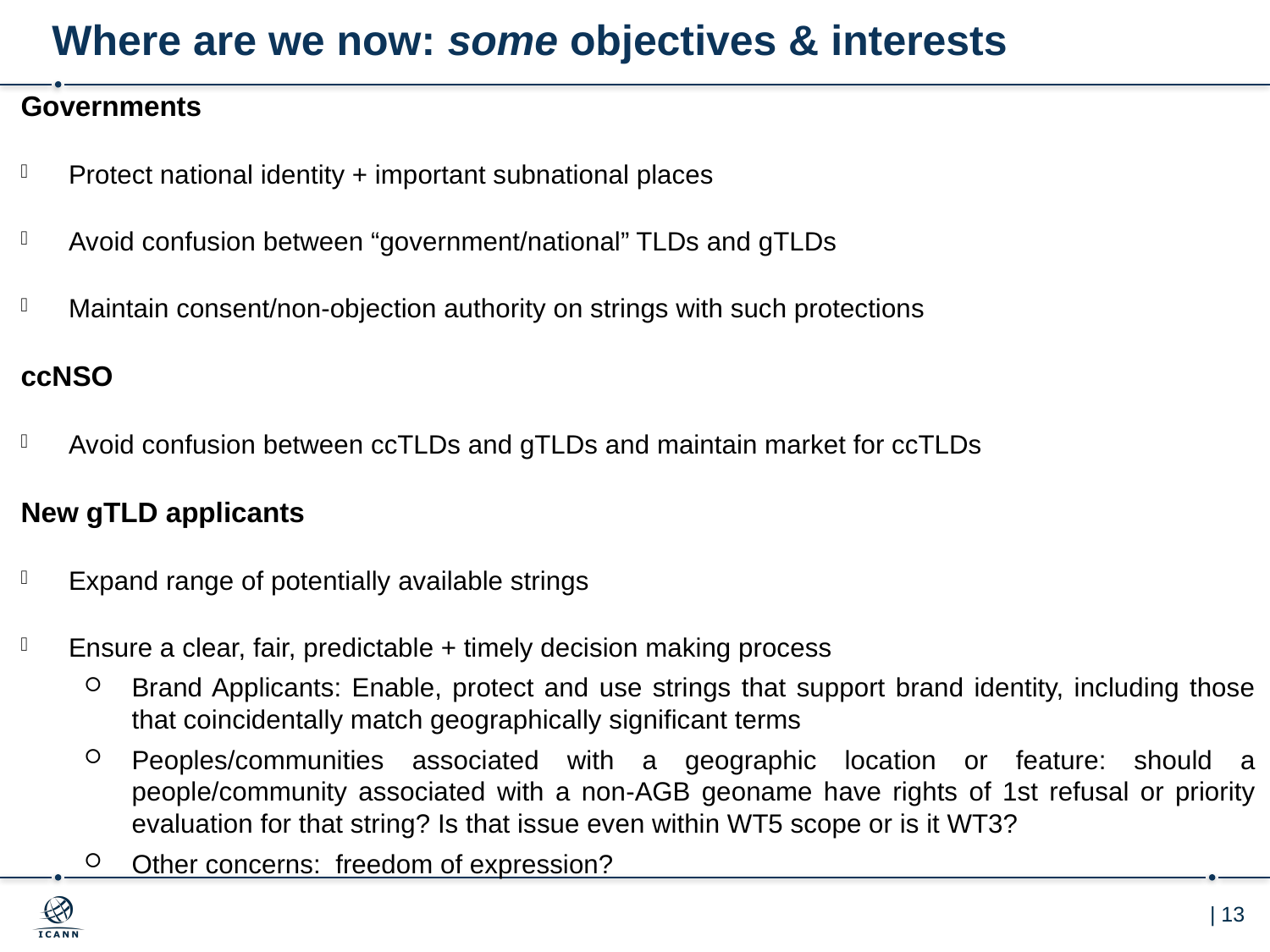

# Where are we now: some objectives & interests
Governments
Protect national identity + important subnational places
Avoid confusion between “government/national” TLDs and gTLDs
Maintain consent/non-objection authority on strings with such protections
ccNSO
Avoid confusion between ccTLDs and gTLDs and maintain market for ccTLDs
New gTLD applicants
Expand range of potentially available strings
Ensure a clear, fair, predictable + timely decision making process
Brand Applicants: Enable, protect and use strings that support brand identity, including those that coincidentally match geographically significant terms
Peoples/communities associated with a geographic location or feature: should a people/community associated with a non-AGB geoname have rights of 1st refusal or priority evaluation for that string? Is that issue even within WT5 scope or is it WT3?
Other concerns:  freedom of expression?